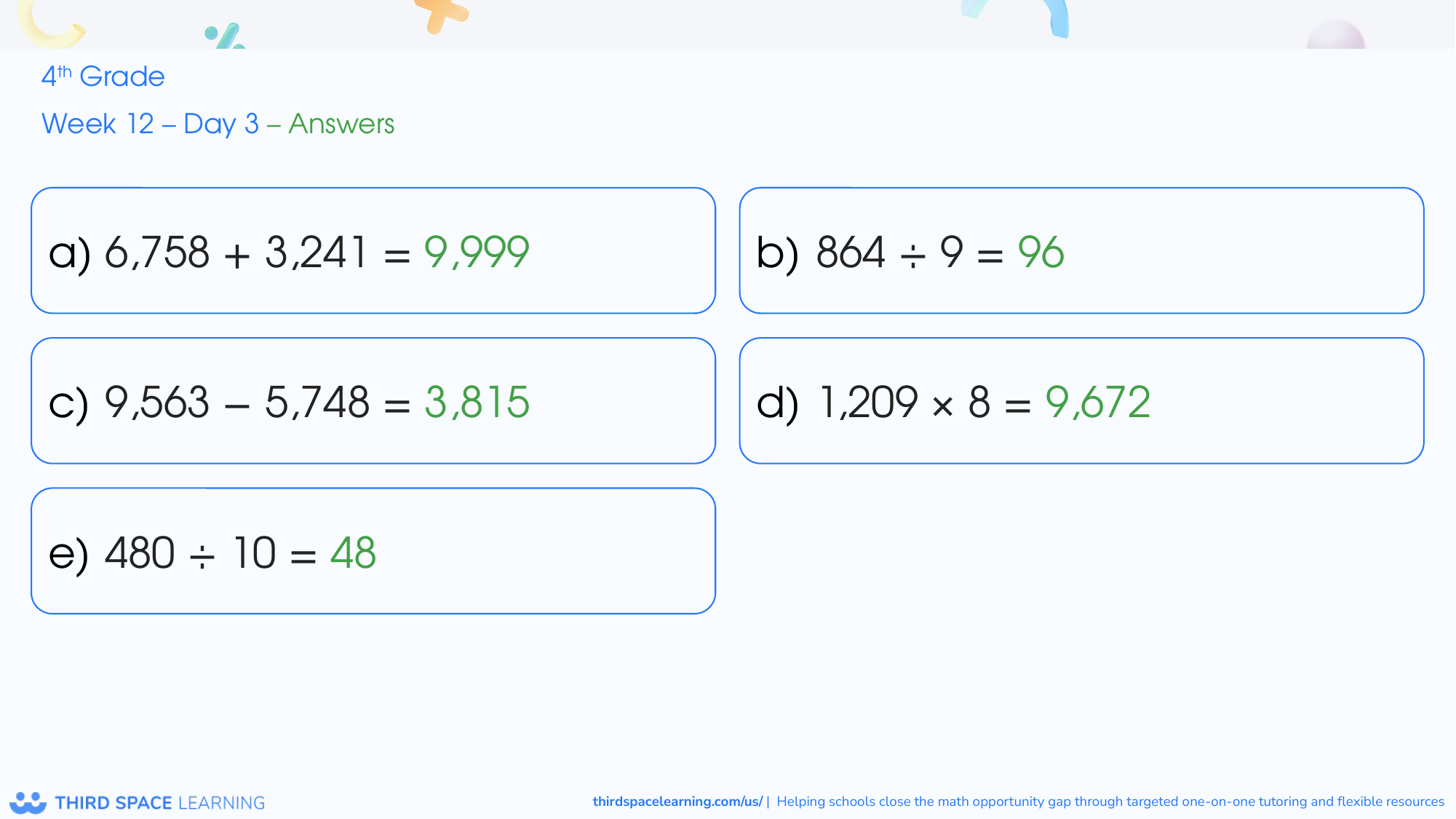

4th Grade
Week 12 – Day 3 – Answers
6,758 + 3,241 = 9,999
864 ÷ 9 = 96
9,563 − 5,748 = 3,815
1,209 × 8 = 9,672
480 ÷ 10 = 48